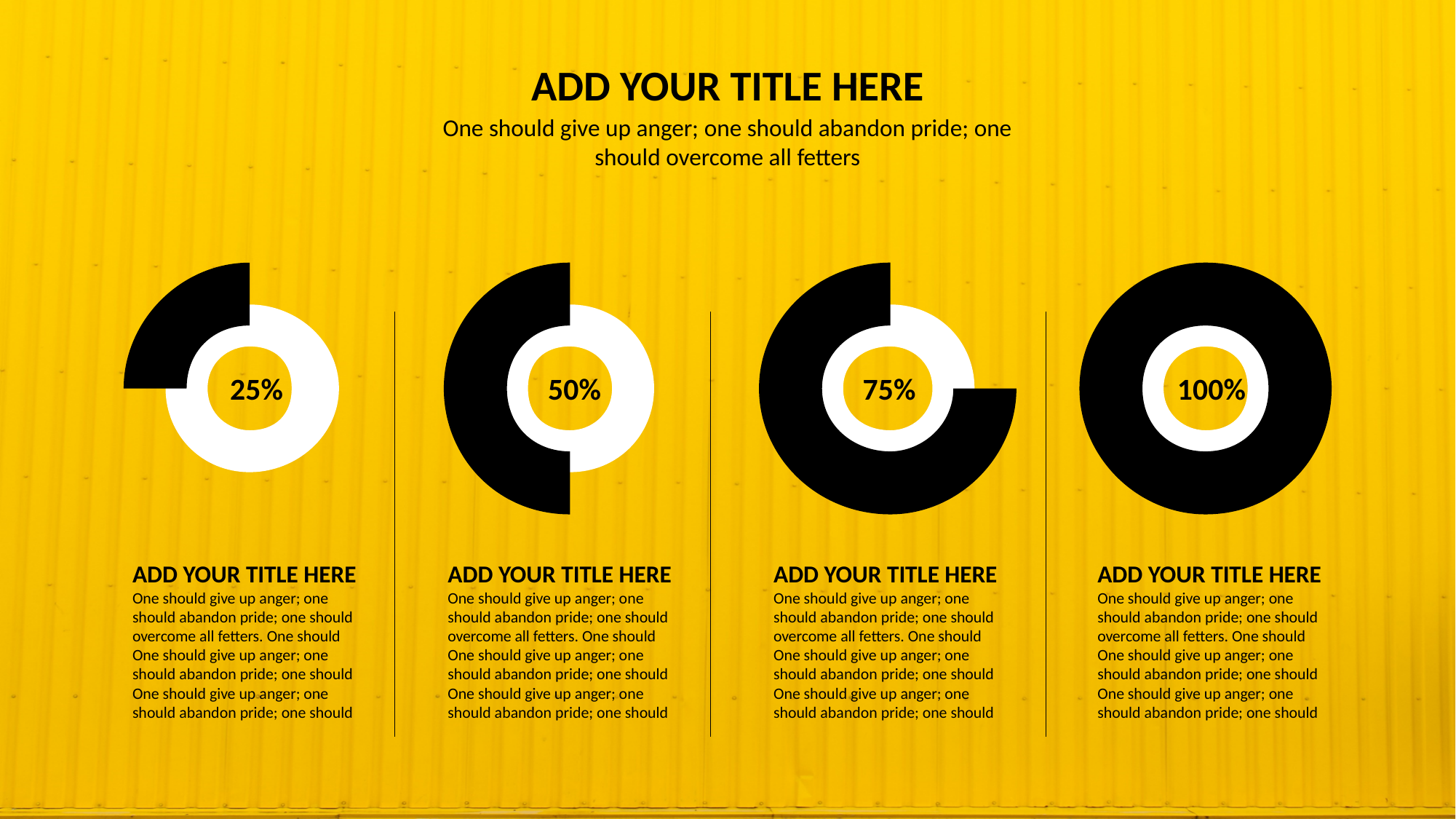

ADD YOUR TITLE HERE
One should give up anger; one should abandon pride; one should overcome all fetters

25%

50%

75%

100%
ADD YOUR TITLE HERE
One should give up anger; one should abandon pride; one should overcome all fetters. One should  One should give up anger; one should abandon pride; one should  One should give up anger; one should abandon pride; one should
ADD YOUR TITLE HERE
One should give up anger; one should abandon pride; one should overcome all fetters. One should  One should give up anger; one should abandon pride; one should  One should give up anger; one should abandon pride; one should
ADD YOUR TITLE HERE
One should give up anger; one should abandon pride; one should overcome all fetters. One should  One should give up anger; one should abandon pride; one should  One should give up anger; one should abandon pride; one should
ADD YOUR TITLE HERE
One should give up anger; one should abandon pride; one should overcome all fetters. One should  One should give up anger; one should abandon pride; one should  One should give up anger; one should abandon pride; one should